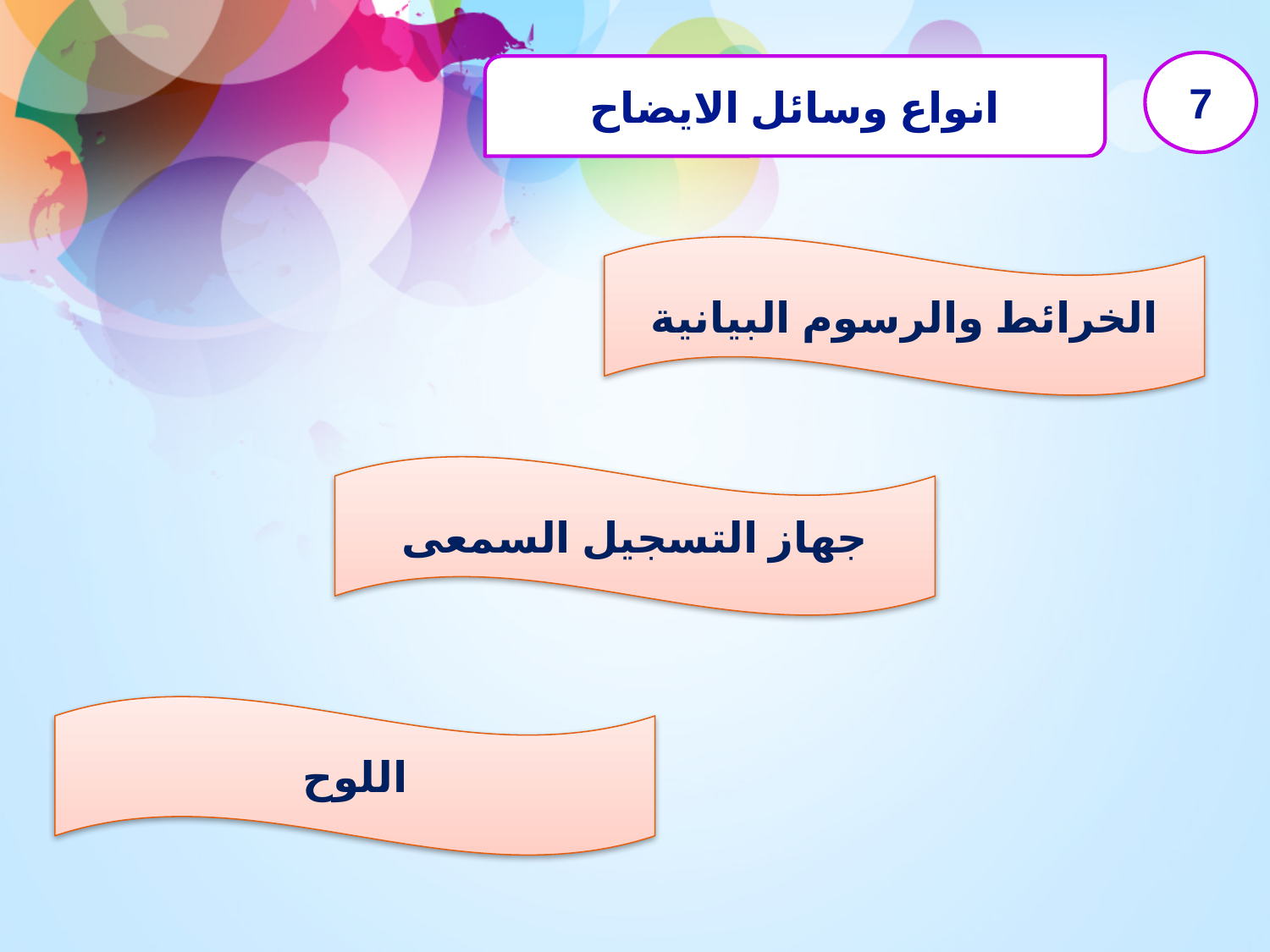

7
انواع وسائل الايضاح
الخرائط والرسوم البيانية
جهاز التسجيل السمعى
اللوح